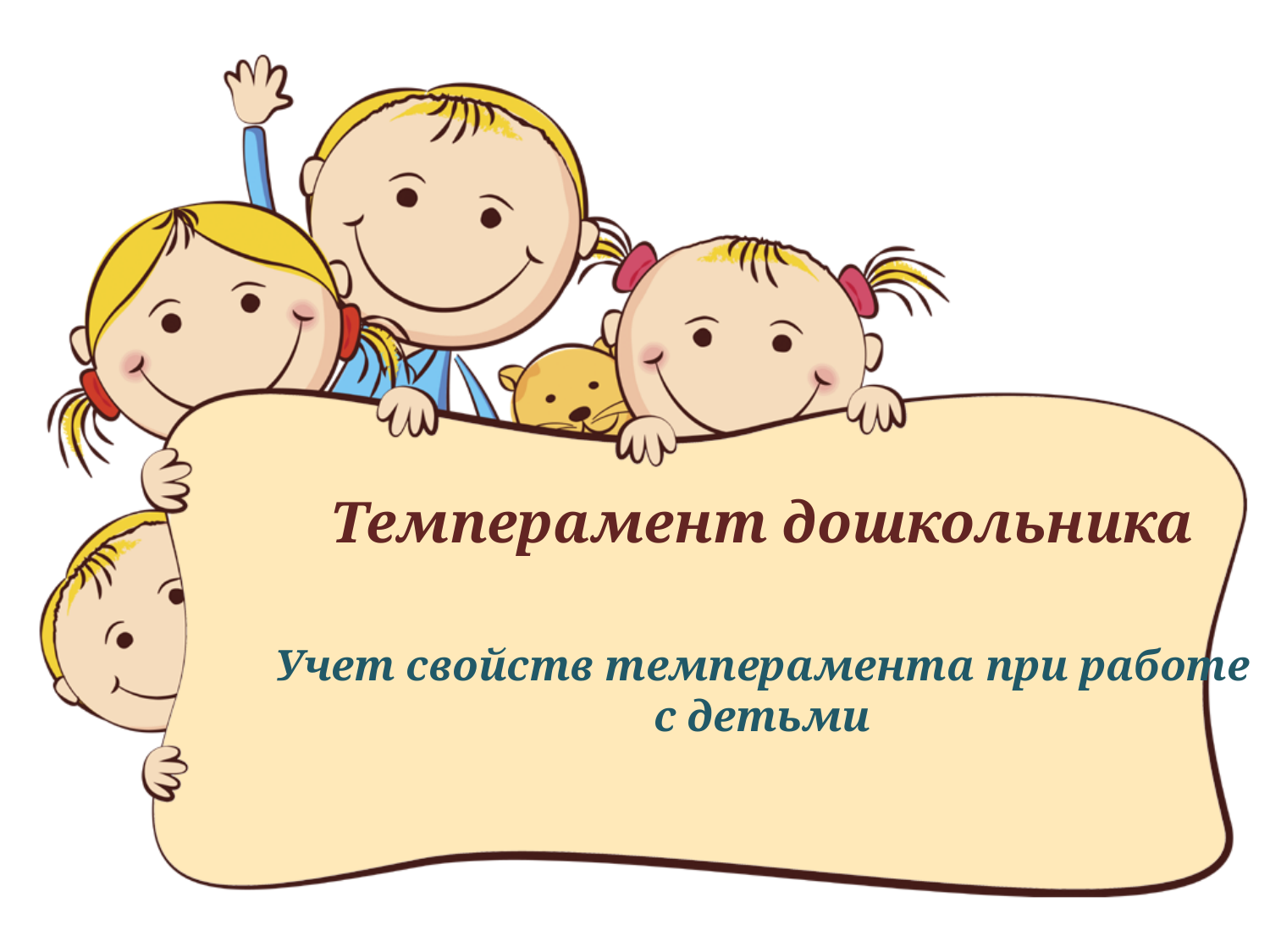

Темперамент дошкольника
Учет свойств темперамента при работе с детьми